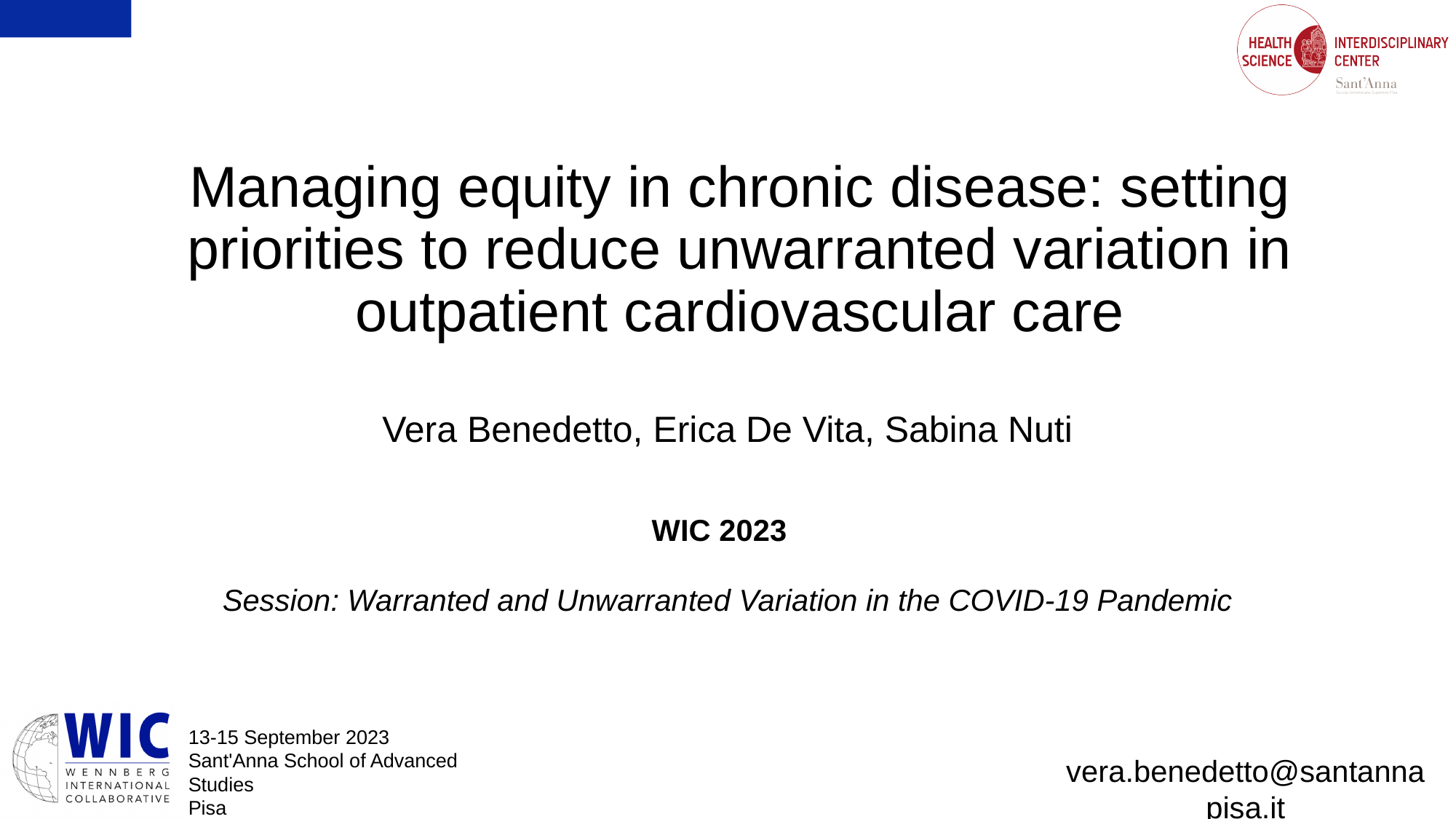

# Managing equity in chronic disease: setting priorities to reduce unwarranted variation in outpatient cardiovascular care
Vera Benedetto, Erica De Vita, Sabina Nuti
WIC 2023
Session: Warranted and Unwarranted Variation in the COVID-19 Pandemic
vera.benedetto@santannapisa.it